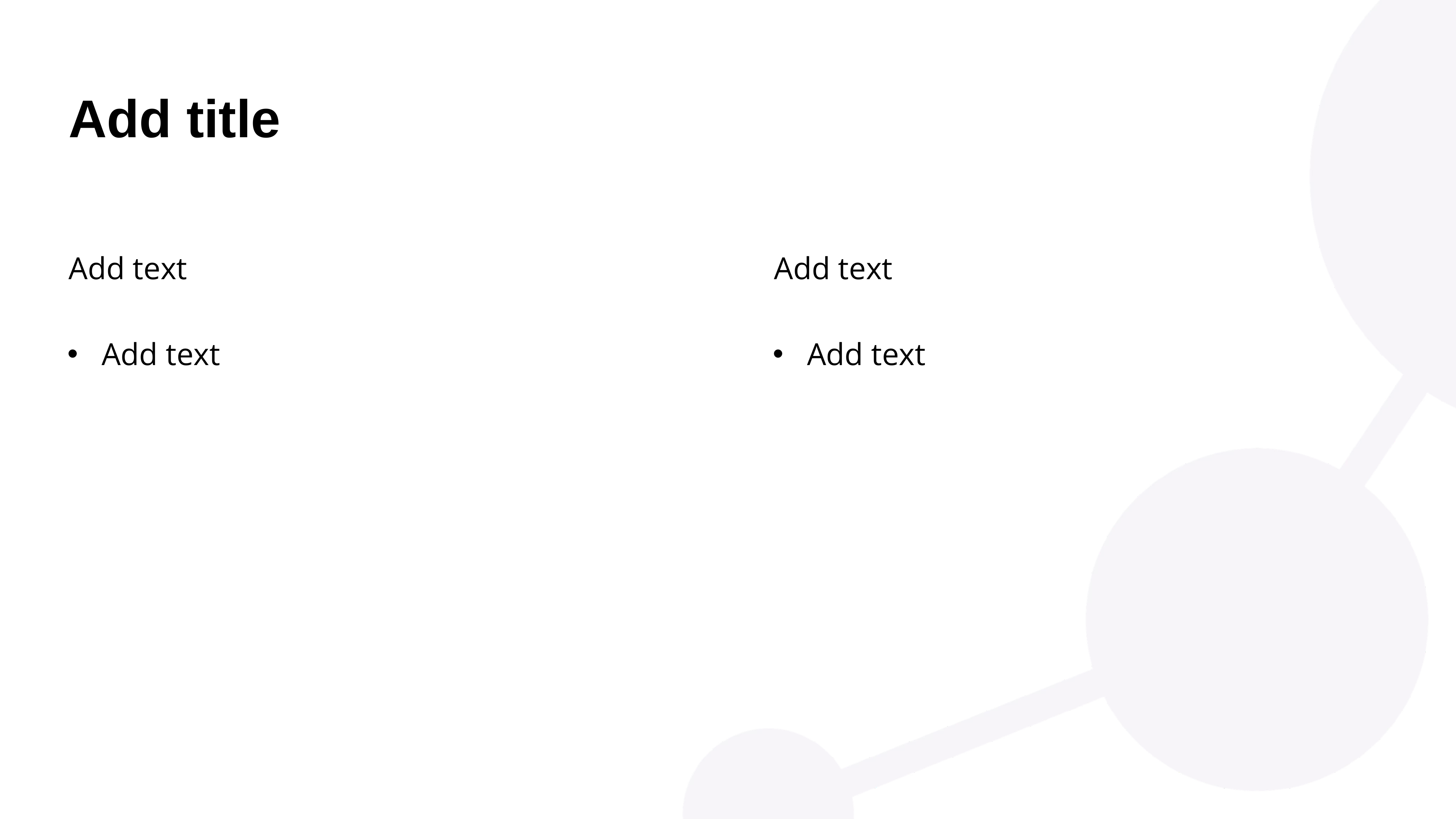

Add title
Add text
Add text
Add text
Add text